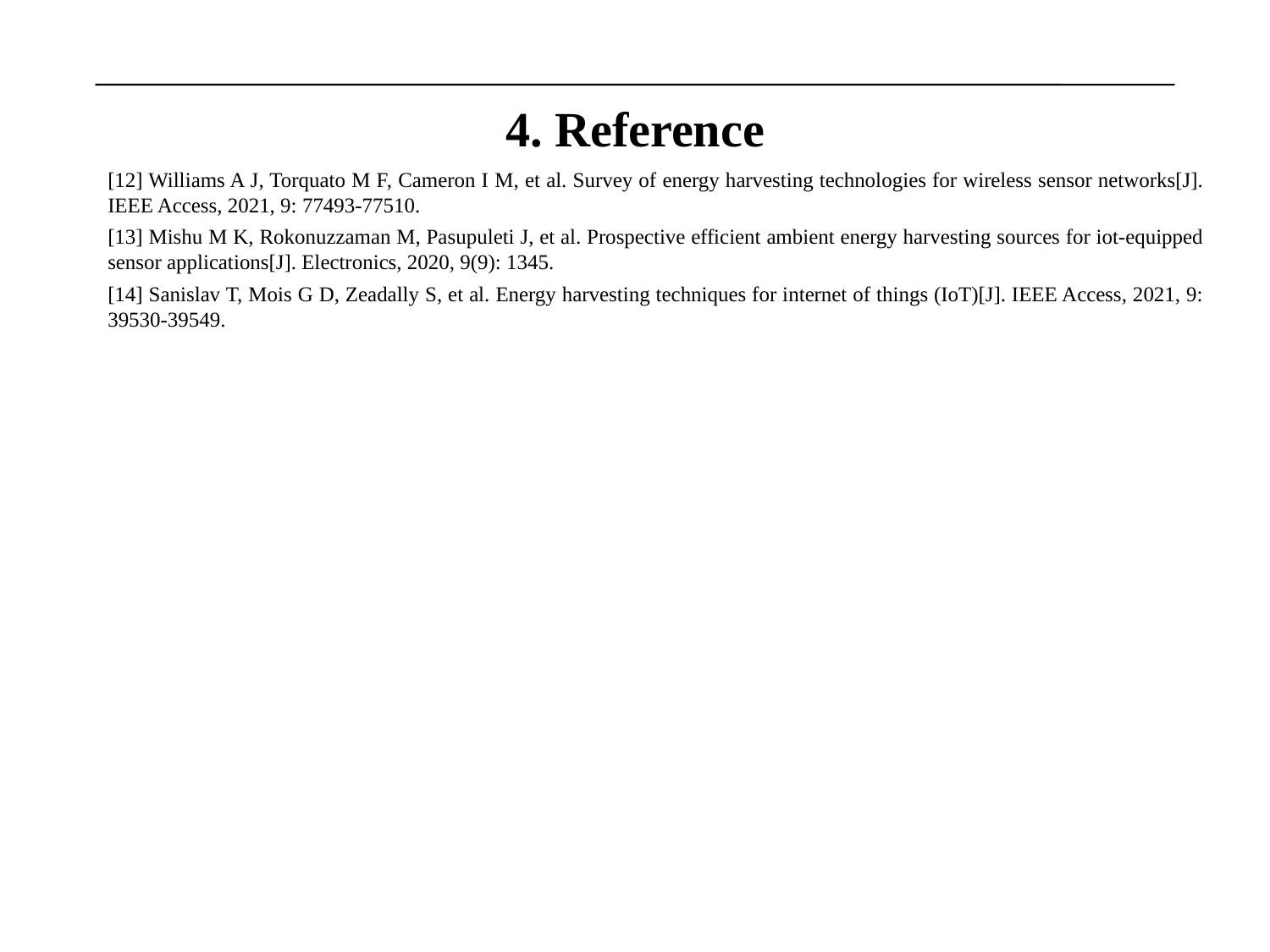

# 4. Reference
[12] Williams A J, Torquato M F, Cameron I M, et al. Survey of energy harvesting technologies for wireless sensor networks[J]. IEEE Access, 2021, 9: 77493-77510.
[13] Mishu M K, Rokonuzzaman M, Pasupuleti J, et al. Prospective efficient ambient energy harvesting sources for iot-equipped sensor applications[J]. Electronics, 2020, 9(9): 1345.
[14] Sanislav T, Mois G D, Zeadally S, et al. Energy harvesting techniques for internet of things (IoT)[J]. IEEE Access, 2021, 9: 39530-39549.